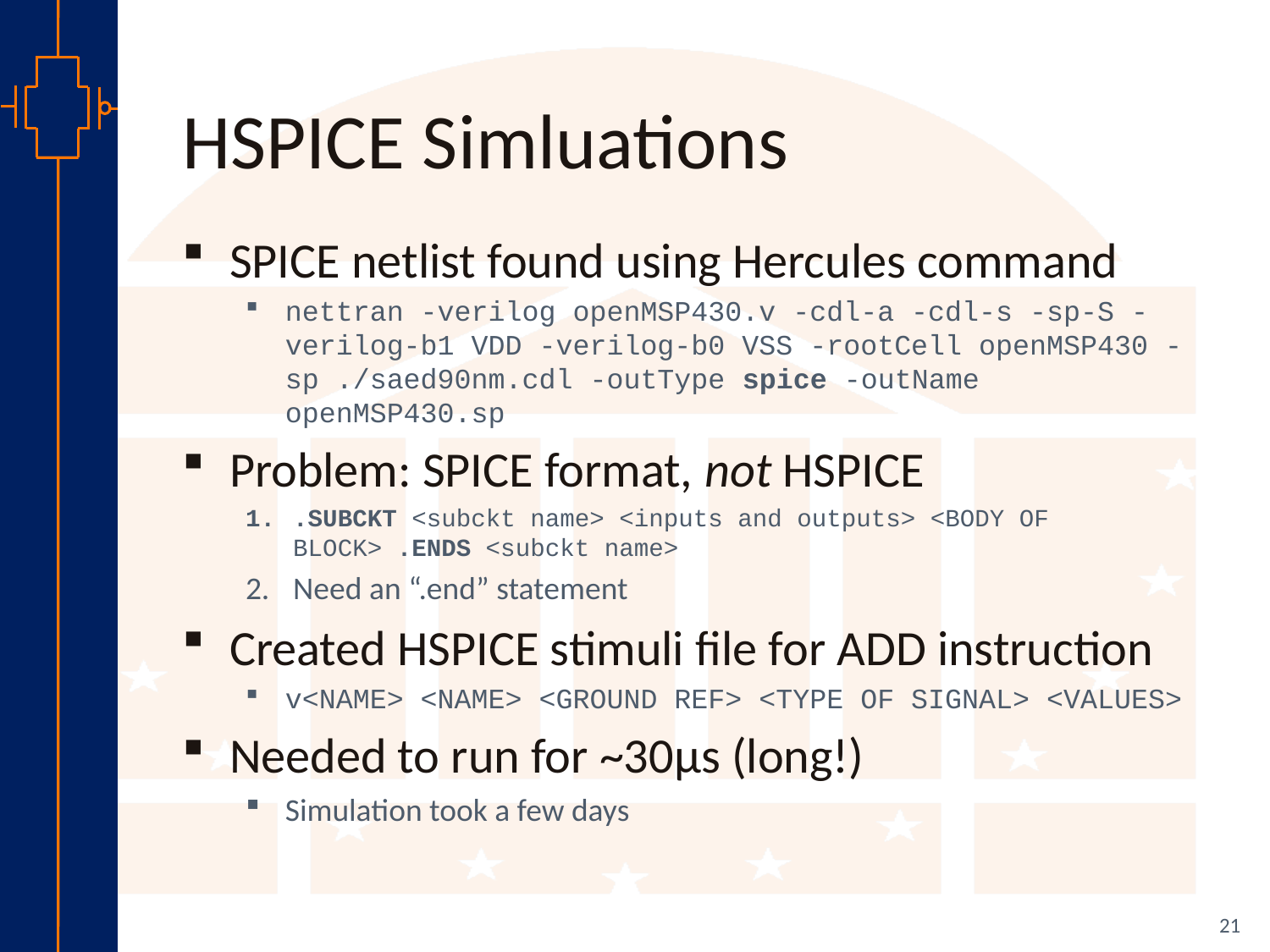

# HSPICE Simluations
SPICE netlist found using Hercules command
nettran -verilog openMSP430.v -cdl-a -cdl-s -sp-S -verilog-b1 VDD -verilog-b0 VSS -rootCell openMSP430 -sp ./saed90nm.cdl -outType spice -outName openMSP430.sp
Problem: SPICE format, not HSPICE
.SUBCKT <subckt name> <inputs and outputs> <BODY OF BLOCK> .ENDS <subckt name>
Need an “.end” statement
Created HSPICE stimuli file for ADD instruction
v<NAME> <NAME> <GROUND REF> <TYPE OF SIGNAL> <VALUES>
Needed to run for ~30μs (long!)
Simulation took a few days
21